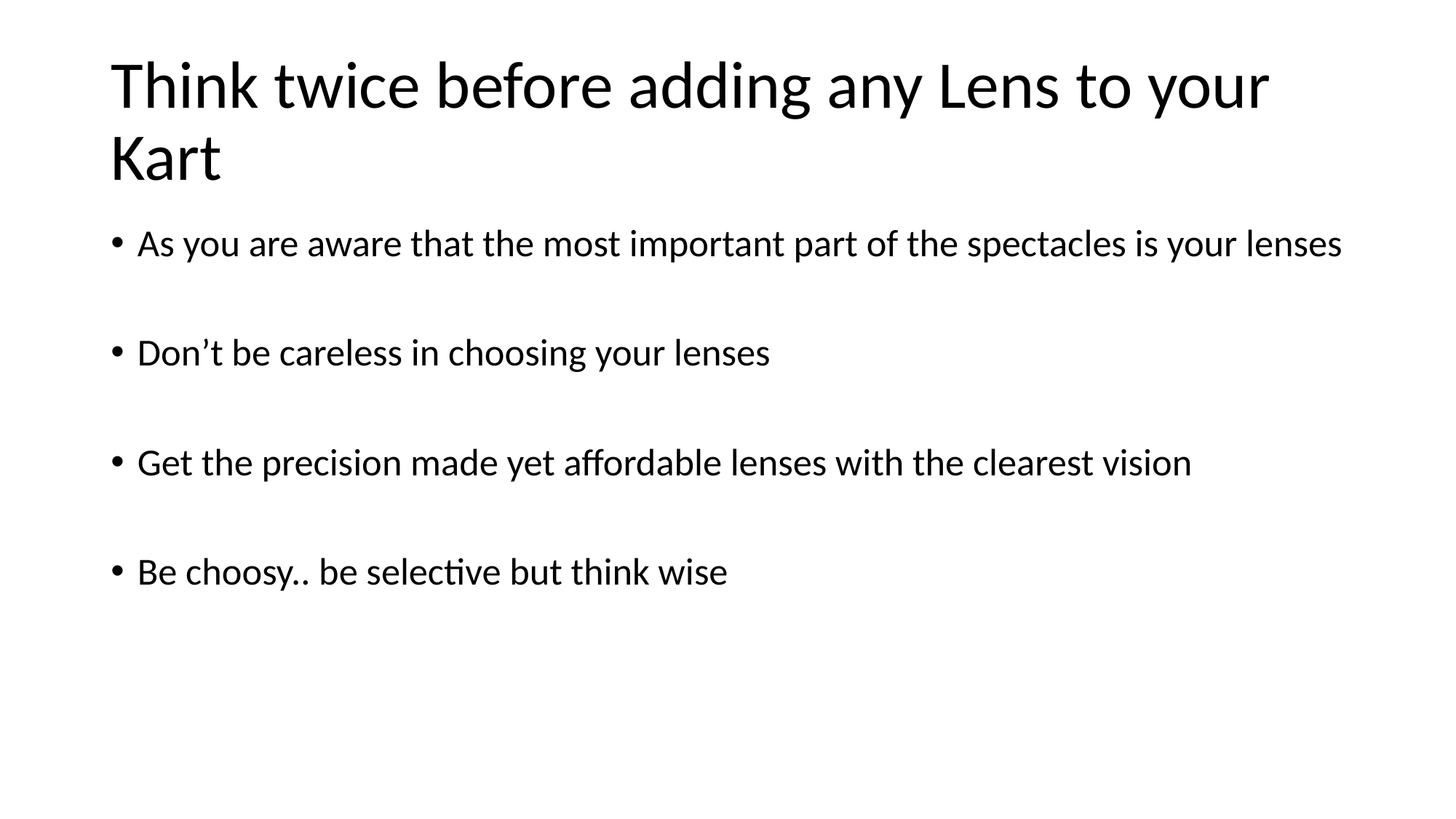

# Think twice before adding any Lens to your Kart
As you are aware that the most important part of the spectacles is your lenses

Don’t be careless in choosing your lenses

Get the precision made yet affordable lenses with the clearest vision

Be choosy.. be selective but think wise